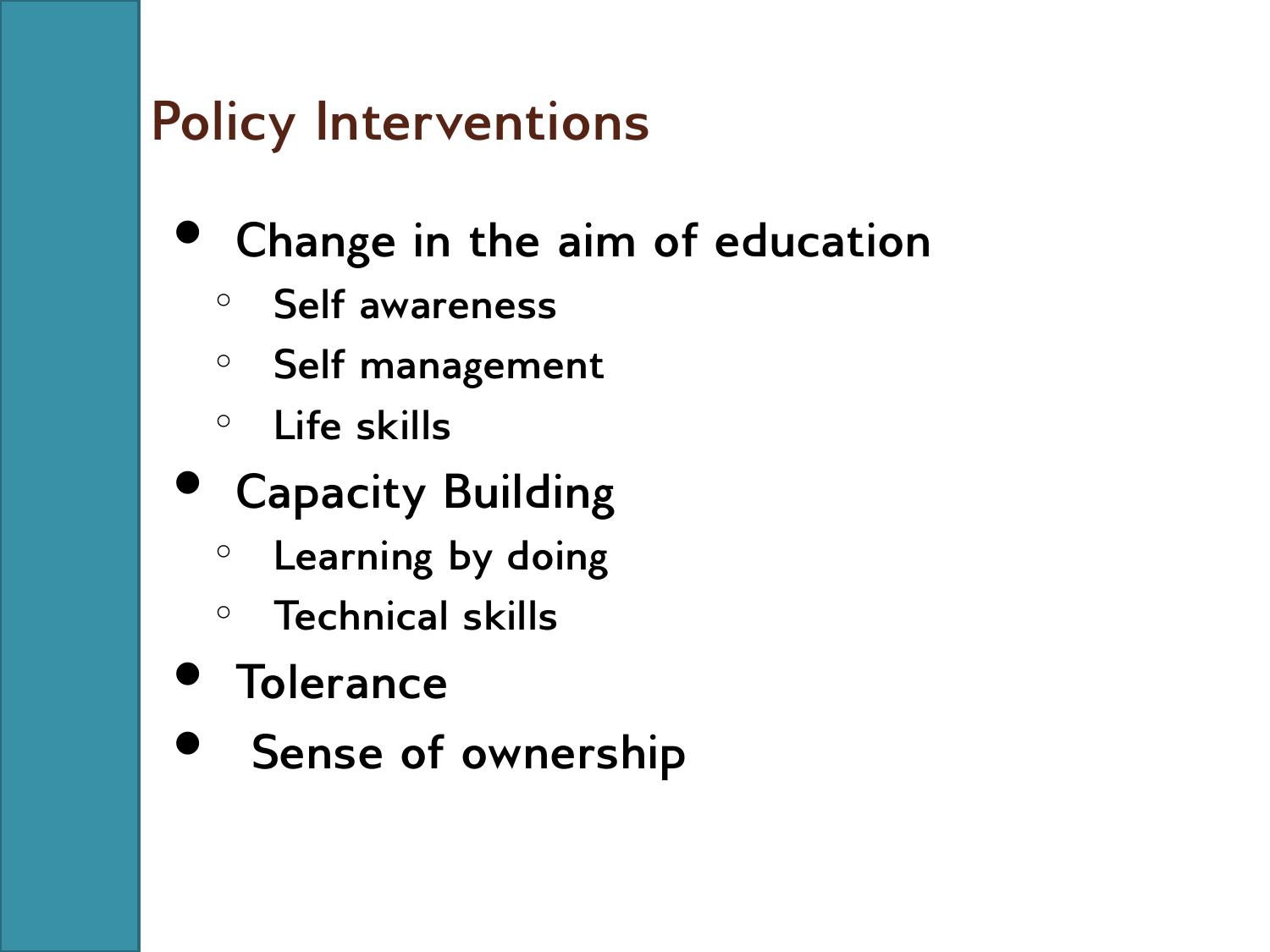

Policy Interventions
Change in the aim of education
Self awareness
Self management
Life skills
Capacity Building
Learning by doing
Technical skills
Tolerance
 Sense of ownership